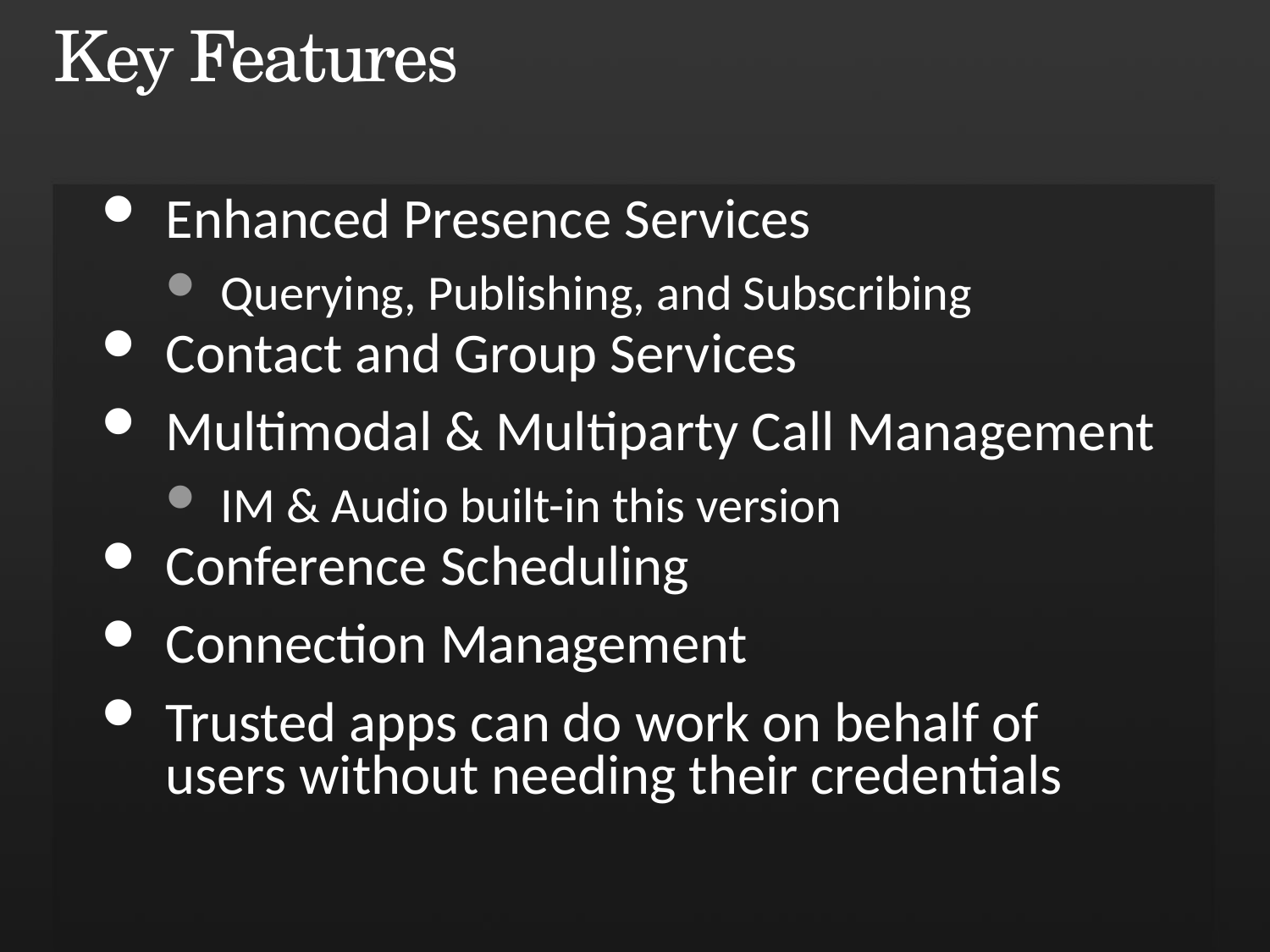

# Key Features
Enhanced Presence Services
Querying, Publishing, and Subscribing
Contact and Group Services
Multimodal & Multiparty Call Management
IM & Audio built-in this version
Conference Scheduling
Connection Management
Trusted apps can do work on behalf of users without needing their credentials